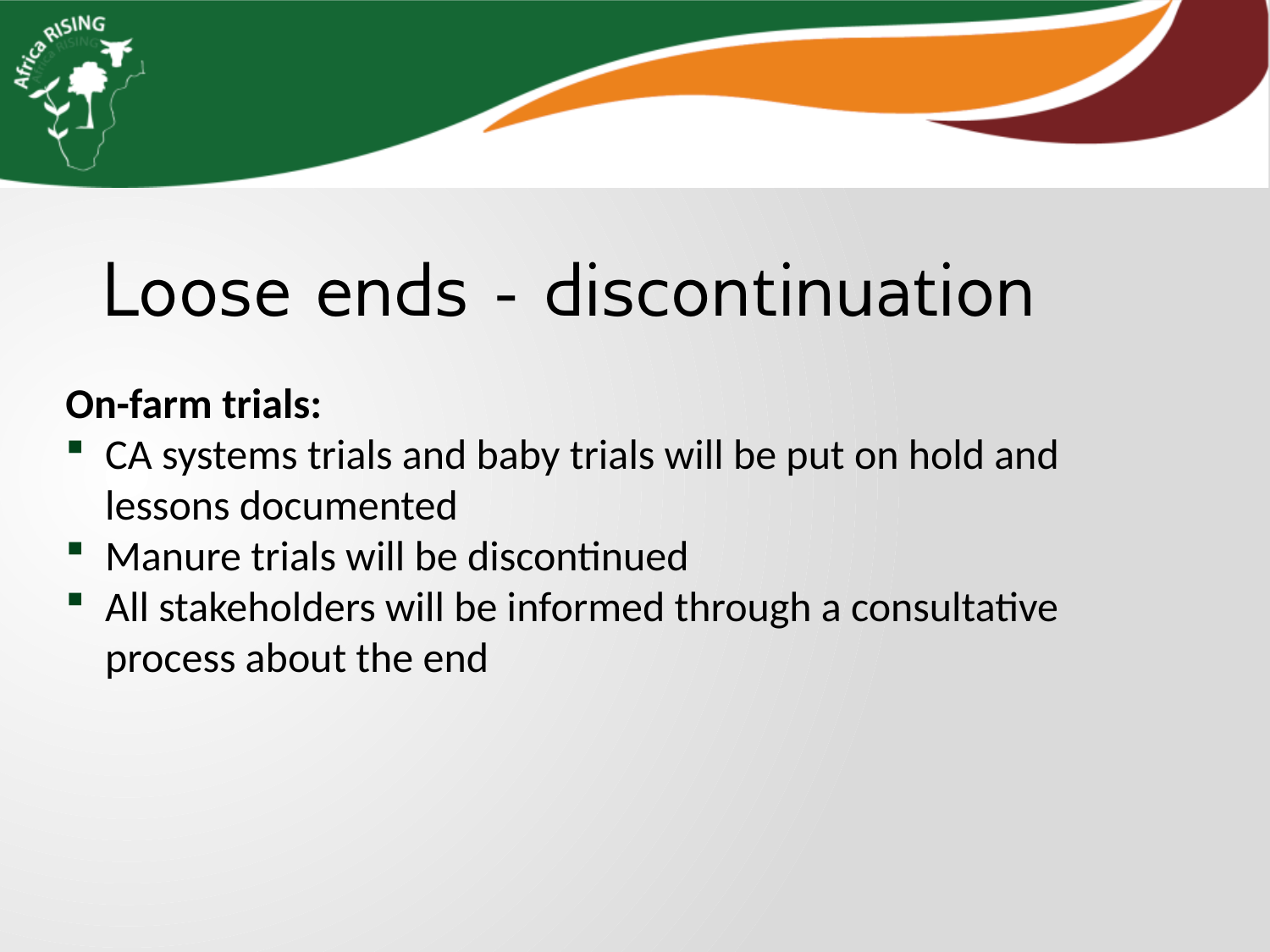

Loose ends - discontinuation
On-farm trials:
CA systems trials and baby trials will be put on hold and lessons documented
Manure trials will be discontinued
All stakeholders will be informed through a consultative process about the end